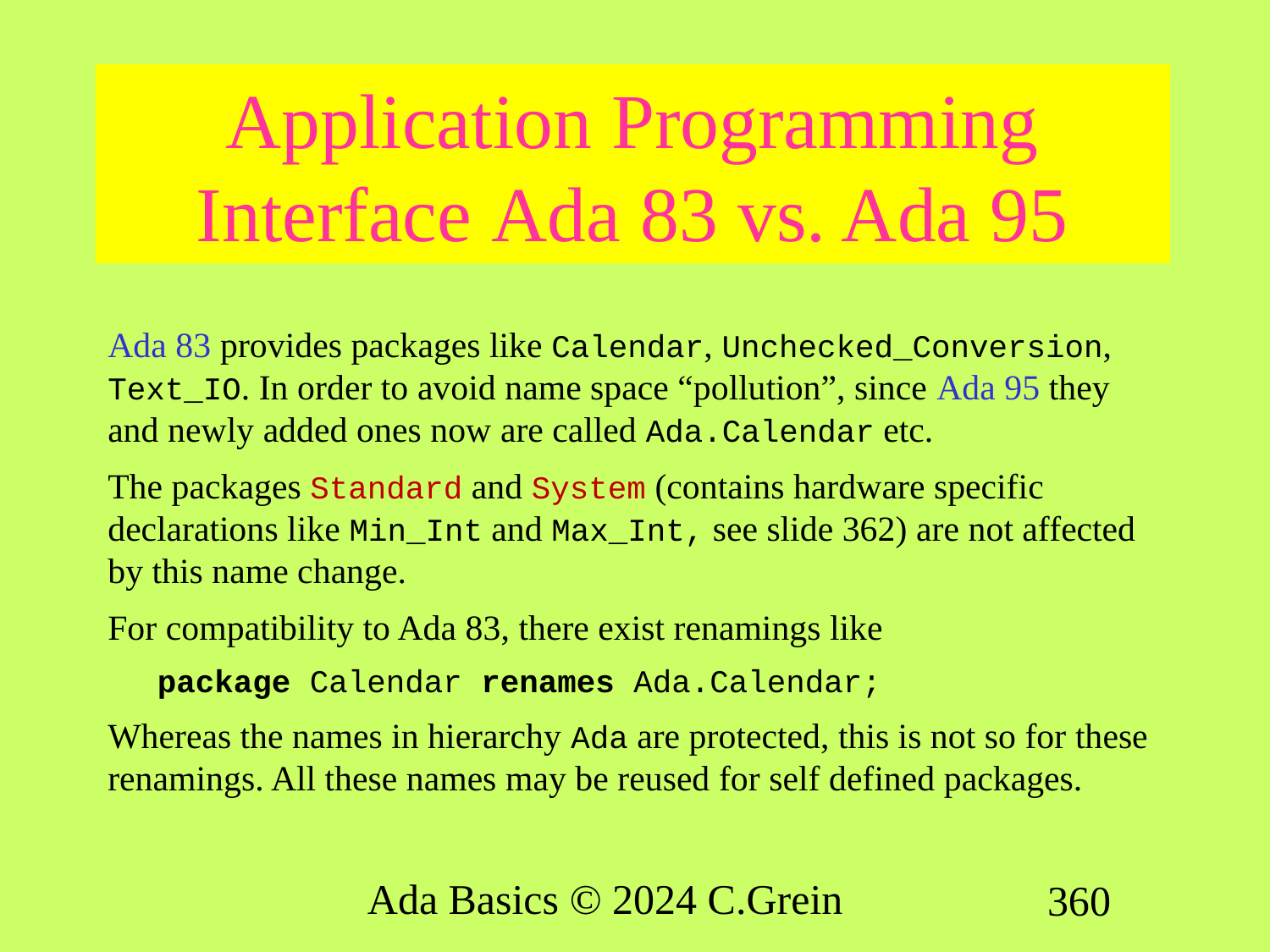

# Application Programming Interface Ada 83 vs. Ada 95
Ada 83 provides packages like Calendar, Unchecked_Conversion, Text_IO. In order to avoid name space “pollution”, since Ada 95 they and newly added ones now are called Ada.Calendar etc.
The packages Standard and System (contains hardware specific declarations like Min_Int and Max_Int, see slide 362) are not affected by this name change.
For compatibility to Ada 83, there exist renamings like
package Calendar renames Ada.Calendar;
Whereas the names in hierarchy Ada are protected, this is not so for these renamings. All these names may be reused for self defined packages.
Ada Basics © 2024 C.Grein
360